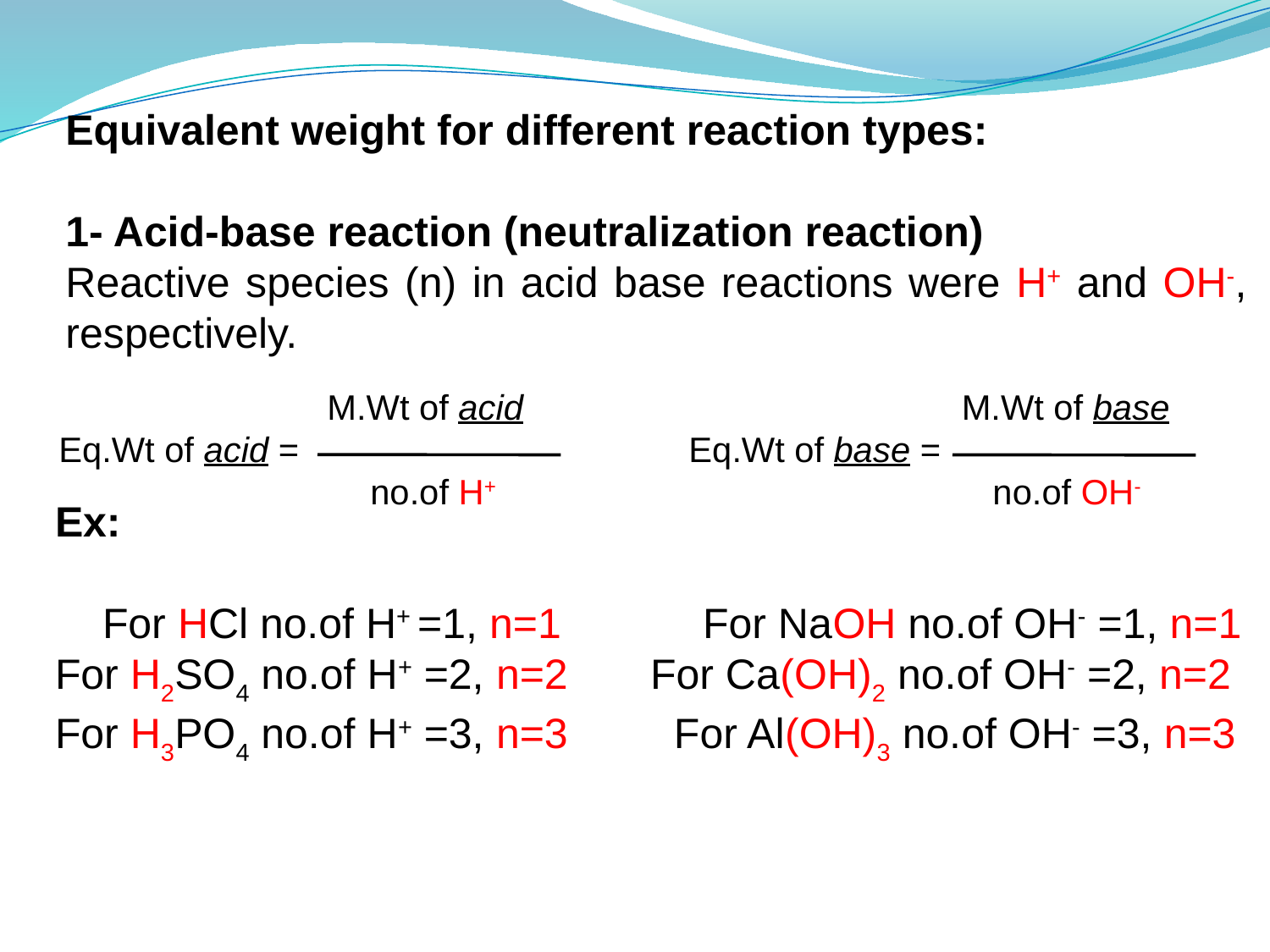

Equivalent weight for different reaction types:

1- Acid-base reaction (neutralization reaction)
Reactive species (n) in acid base reactions were H+ and OH-, respectively.
               M.Wt of acid                                             M.Wt of base

Eq.Wt of acid =                                        Eq.Wt of base =
                                no.of H+                                                   no.of OH-
Ex:

    For HCl no.of H+ =1, n=1            For NaOH no.of OH- =1, n=1
For H2SO4 no.of H+ =2, n=2       For Ca(OH)2 no.of OH- =2, n=2
For H3PO4 no.of H+ =3, n=3         For Al(OH)3 no.of OH- =3, n=3